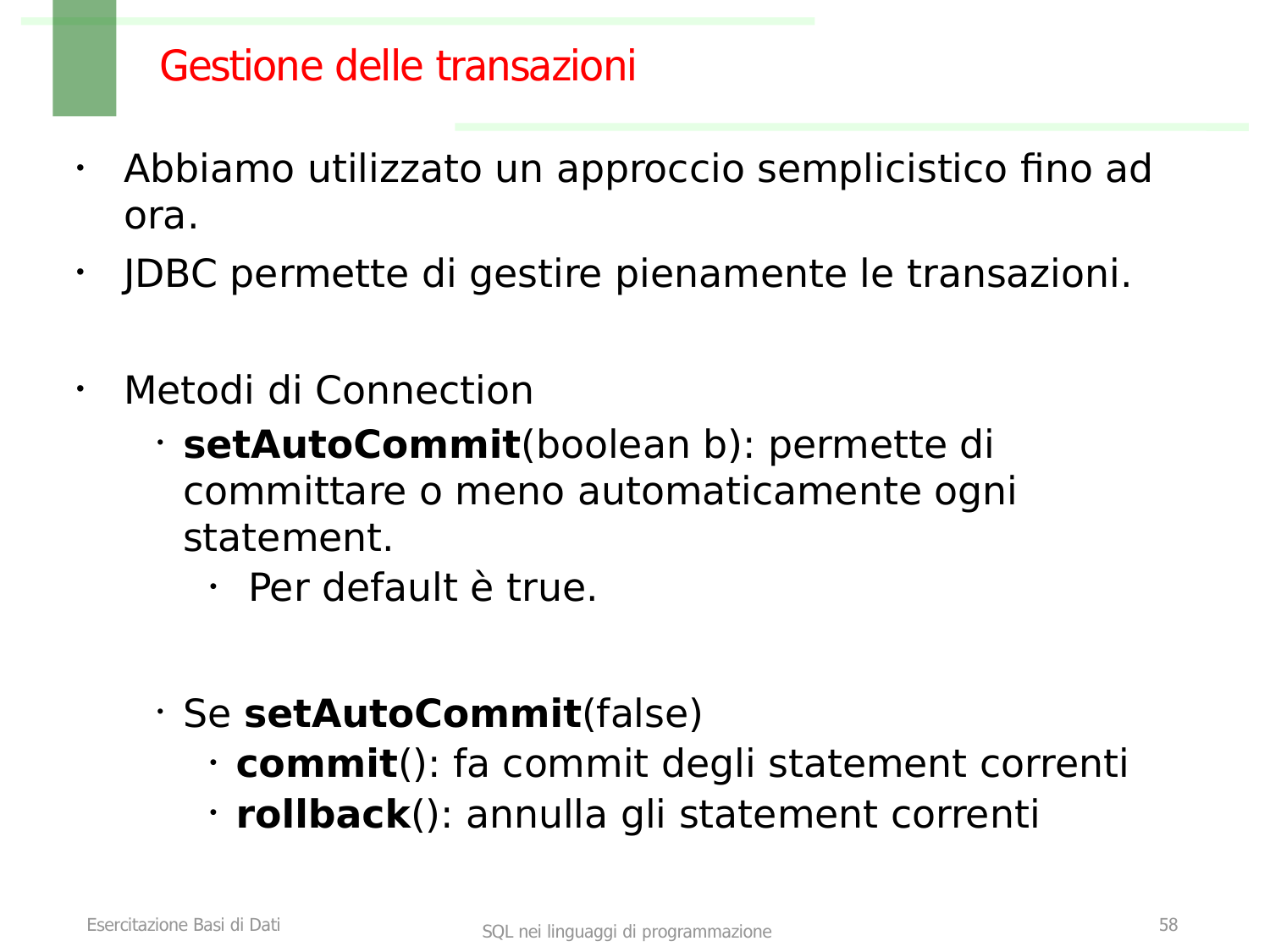

# Gestione delle transazioni
Abbiamo utilizzato un approccio semplicistico fino ad ora.
JDBC permette di gestire pienamente le transazioni.

Metodi di Connection
setAutoCommit(boolean b): permette di committare o meno automaticamente ogni statement.
 Per default è true.

Se setAutoCommit(false)
commit(): fa commit degli statement correnti
rollback(): annulla gli statement correnti
SQL nei linguaggi di programmazione